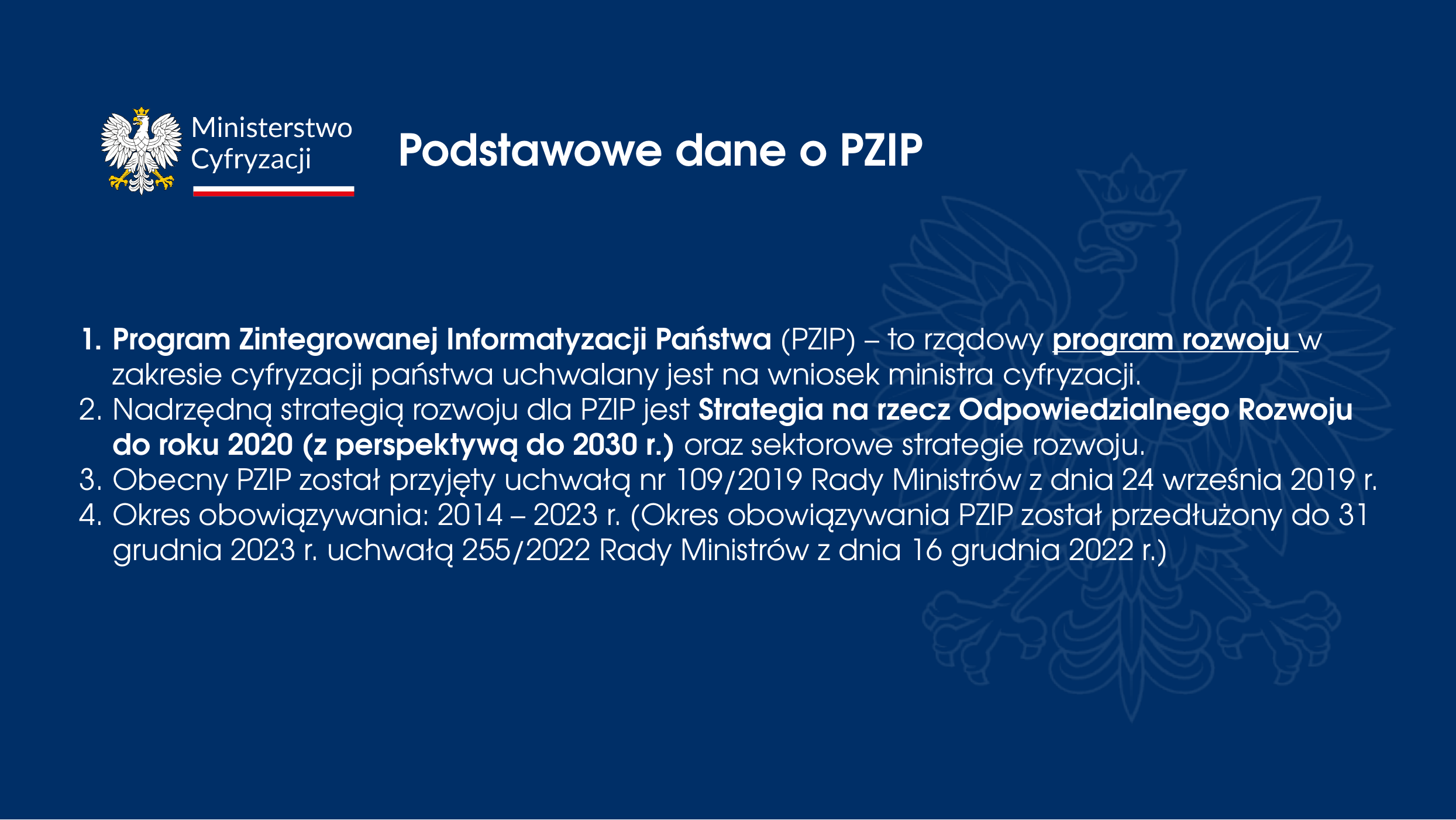

# Podstawowe dane o PZIP
Program Zintegrowanej Informatyzacji Państwa (PZIP) – to rządowy program rozwoju w  zakresie cyfryzacji państwa uchwalany jest na wniosek ministra cyfryzacji.
Nadrzędną strategią rozwoju dla PZIP jest Strategia na rzecz Odpowiedzialnego Rozwoju do roku 2020 (z perspektywą do 2030 r.) oraz sektorowe strategie rozwoju.
Obecny PZIP został przyjęty uchwałą nr 109/2019 Rady Ministrów z dnia 24 września 2019 r.
Okres obowiązywania: 2014 – 2023 r. (Okres obowiązywania PZIP został przedłużony do 31 grudnia 2023 r. uchwałą 255/2022 Rady Ministrów z dnia 16 grudnia 2022 r.)